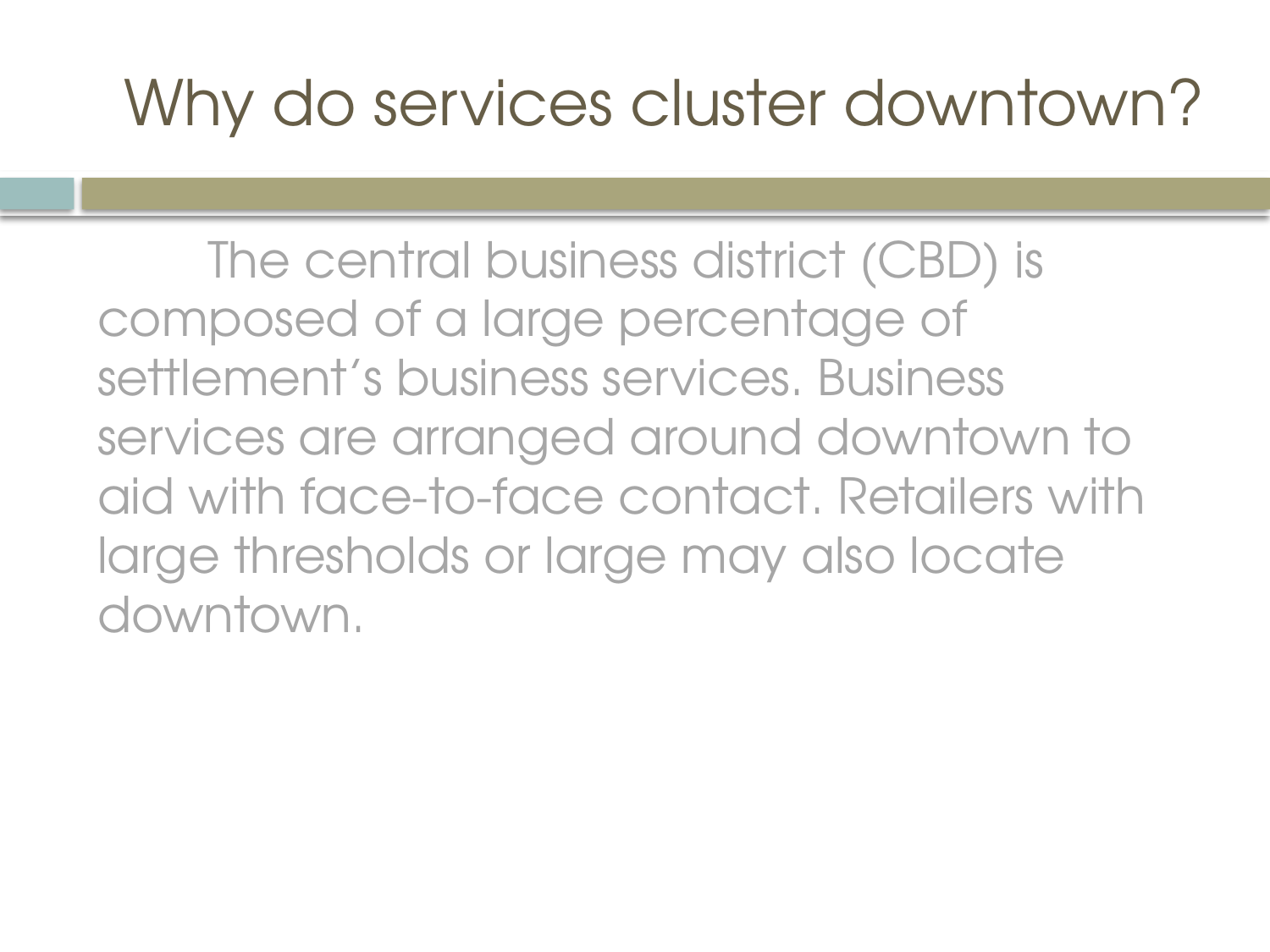

# Why do services cluster downtown?
        The central business district (CBD) is composed of a large percentage of settlement’s business services. Business services are arranged around downtown to aid with face-to-face contact. Retailers with large thresholds or large may also locate downtown.